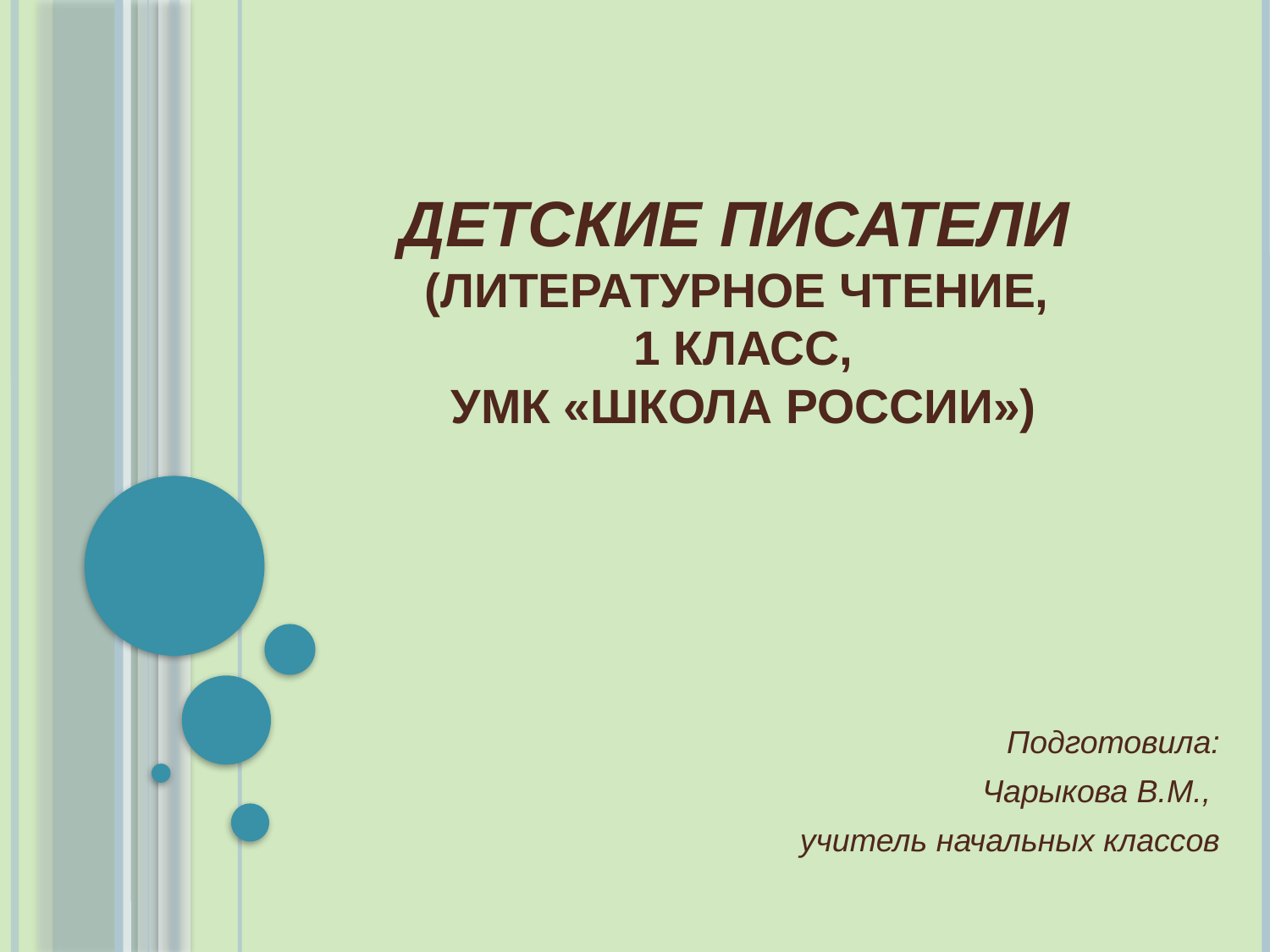

# Детские писатели (литературное чтение, 1 класс, УМК «Школа России»)
Подготовила:
 Чарыкова В.М.,
учитель начальных классов